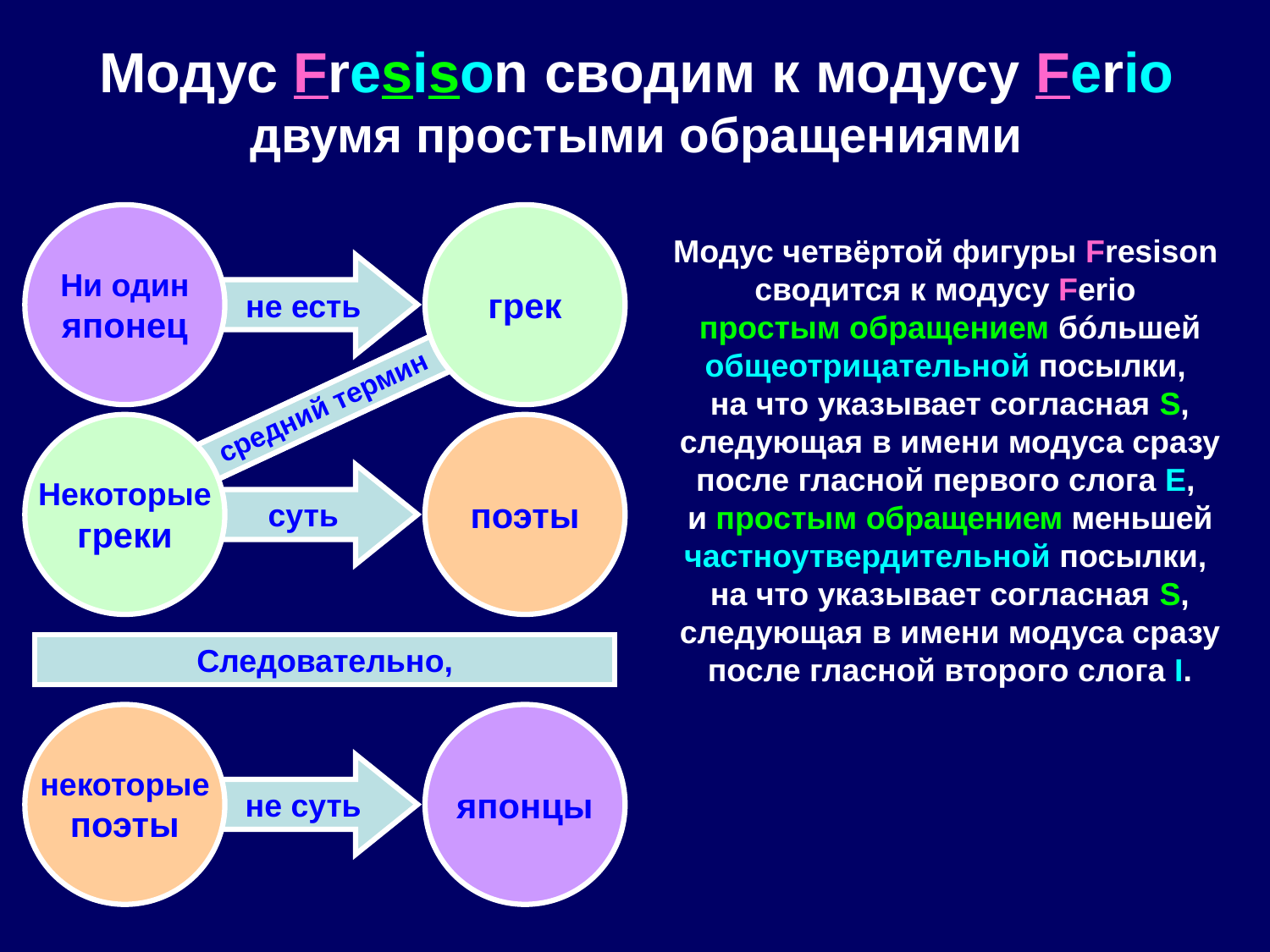

Модус Fresison сводим к модусу Ferio
двумя простыми обращениями
Ни один
японец
грек
Модус четвёртой фигуры Fresison
сводится к модусу Ferio
простым обращением бóльшей общеотрицательной посылки,
на что указывает согласная S, следующая в имени модуса сразу после гласной первого слога E,
и простым обращением меньшей частноутвердительной посылки,
на что указывает согласная S, следующая в имени модуса сразу после гласной второго слога I.
не есть
не суть
 средний термин
Некоторые
греки
поэты
суть
Следовательно,
некоторые
поэты
японцы
не суть